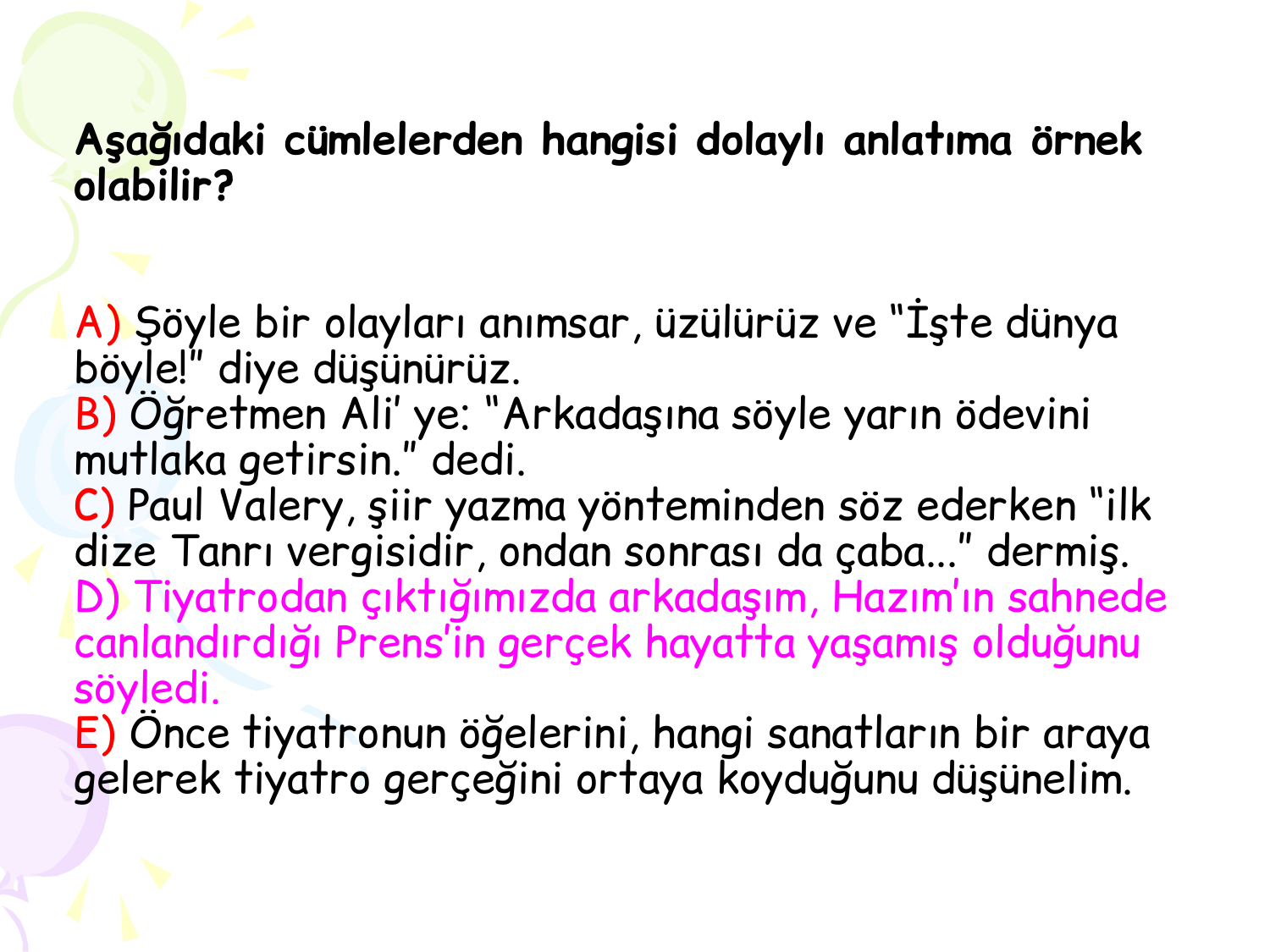

# Aşağıdaki cümlelerden hangisi dolaylı anlatıma örnek olabilir? A) Şöyle bir olayları anımsar, üzülürüz ve “İşte dünya böyle!” diye düşünürüz. B) Öğretmen Ali’ ye: “Arkadaşına söyle yarın ödevini mutlaka getirsin.” dedi. C) Paul Valery, şiir yazma yönteminden söz ederken “ilk dize Tanrı vergisidir, ondan sonrası da çaba...” dermiş. D) Tiyatrodan çıktığımızda arkadaşım, Hazım’ın sahnede canlandırdığı Prens’in gerçek hayatta yaşamış olduğunu söyledi. E) Önce tiyatronun öğelerini, hangi sanatların bir araya gelerek tiyatro gerçeğini ortaya koyduğunu düşünelim.